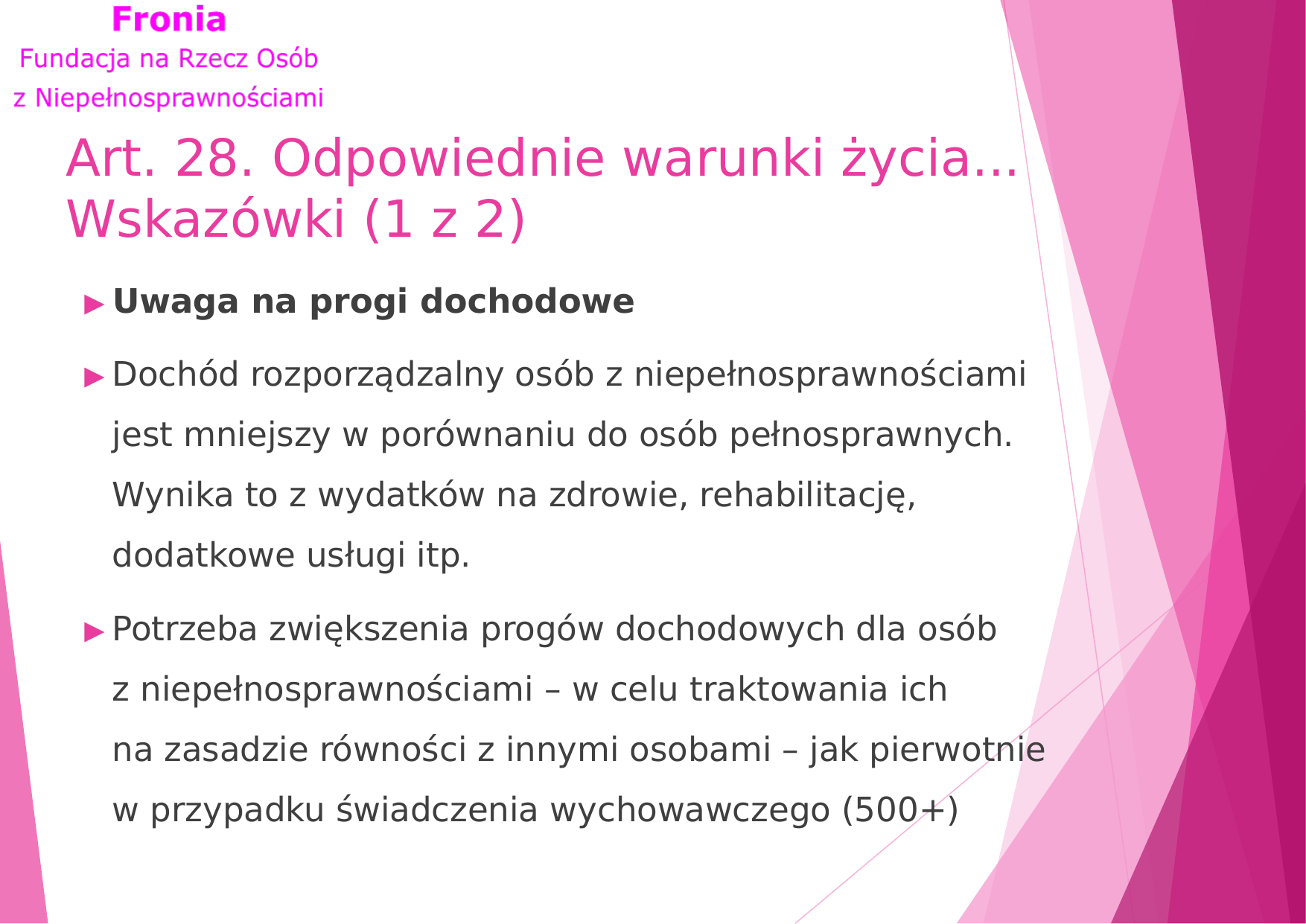

# Art. 28. Odpowiednie warunki życia... Wskazówki (1 z 2)
Uwaga na progi dochodowe
Dochód rozporządzalny osób z niepełnosprawnościami jest mniejszy w porównaniu do osób pełnosprawnych. Wynika to z wydatków na zdrowie, rehabilitację, dodatkowe usługi itp.
Potrzeba zwiększenia progów dochodowych dla osób z niepełnosprawnościami – w celu traktowania ich na zasadzie równości z innymi osobami – jak pierwotnie w przypadku świadczenia wychowawczego (500+)